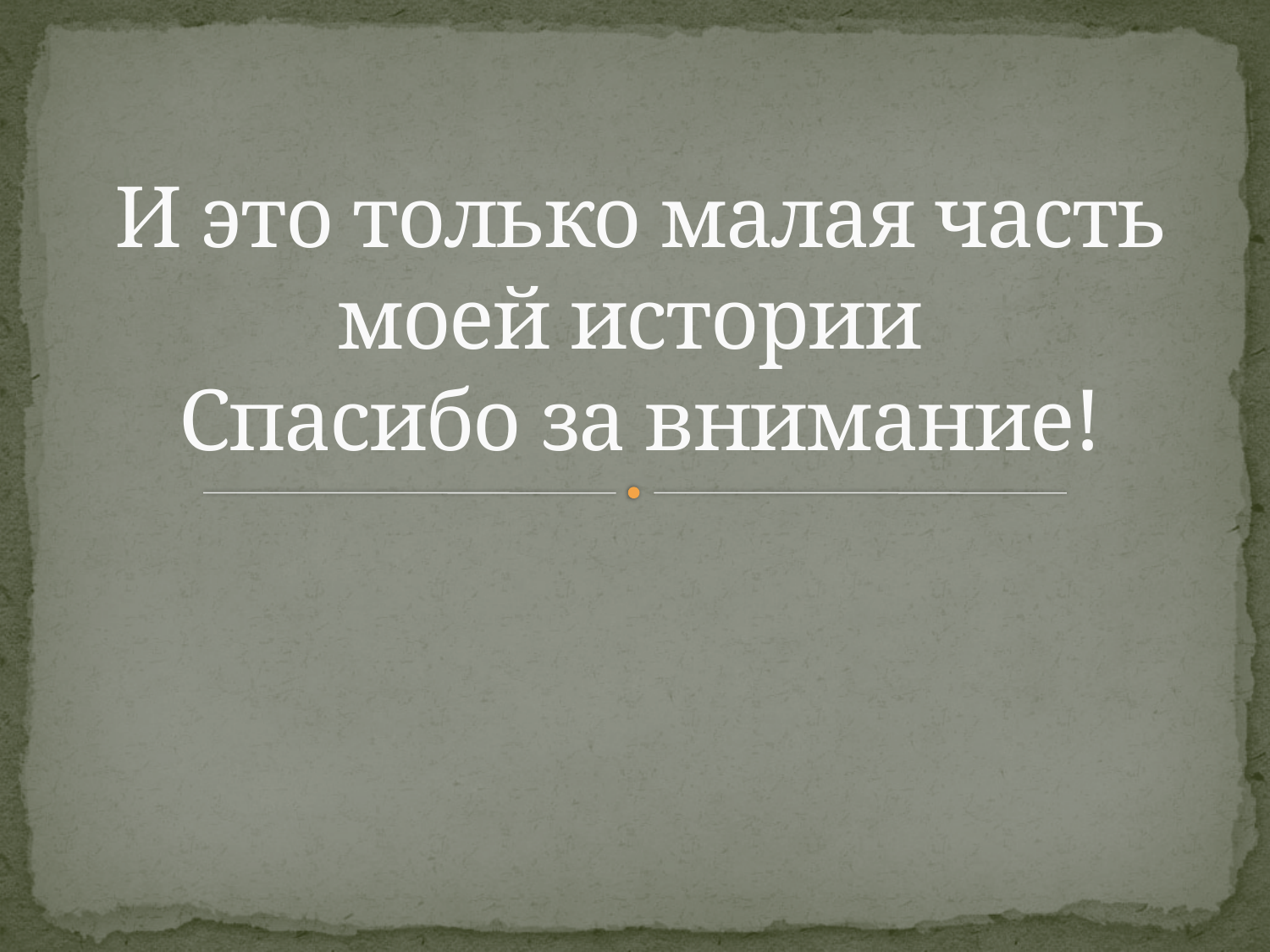

# И это только малая часть моей истории Спасибо за внимание!